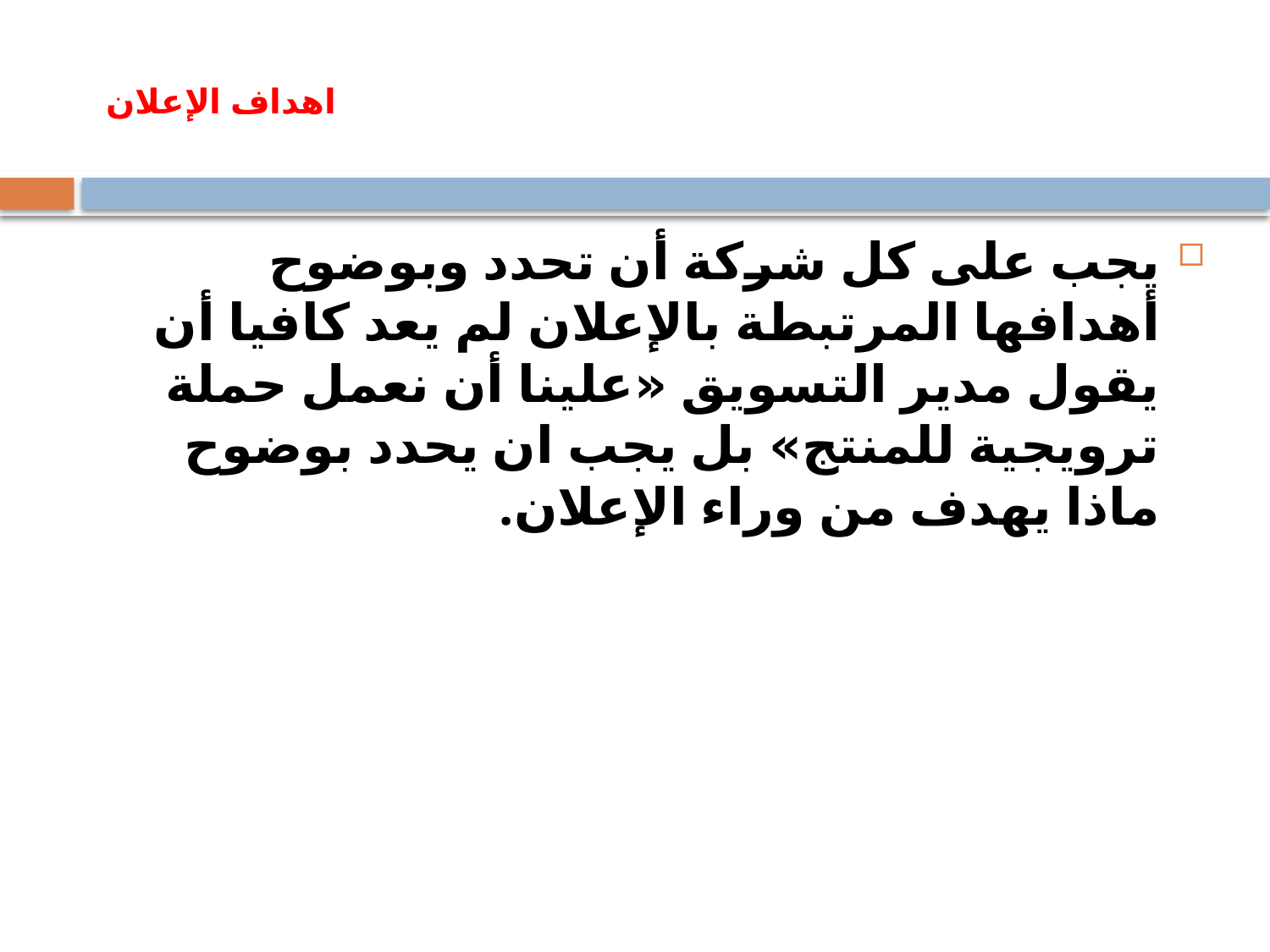

# اهداف الإعلان
يجب على كل شركة أن تحدد وبوضوح أهدافها المرتبطة بالإعلان لم يعد كافيا أن يقول مدير التسويق «علينا أن نعمل حملة ترويجية للمنتج» بل يجب ان يحدد بوضوح ماذا يهدف من وراء الإعلان.